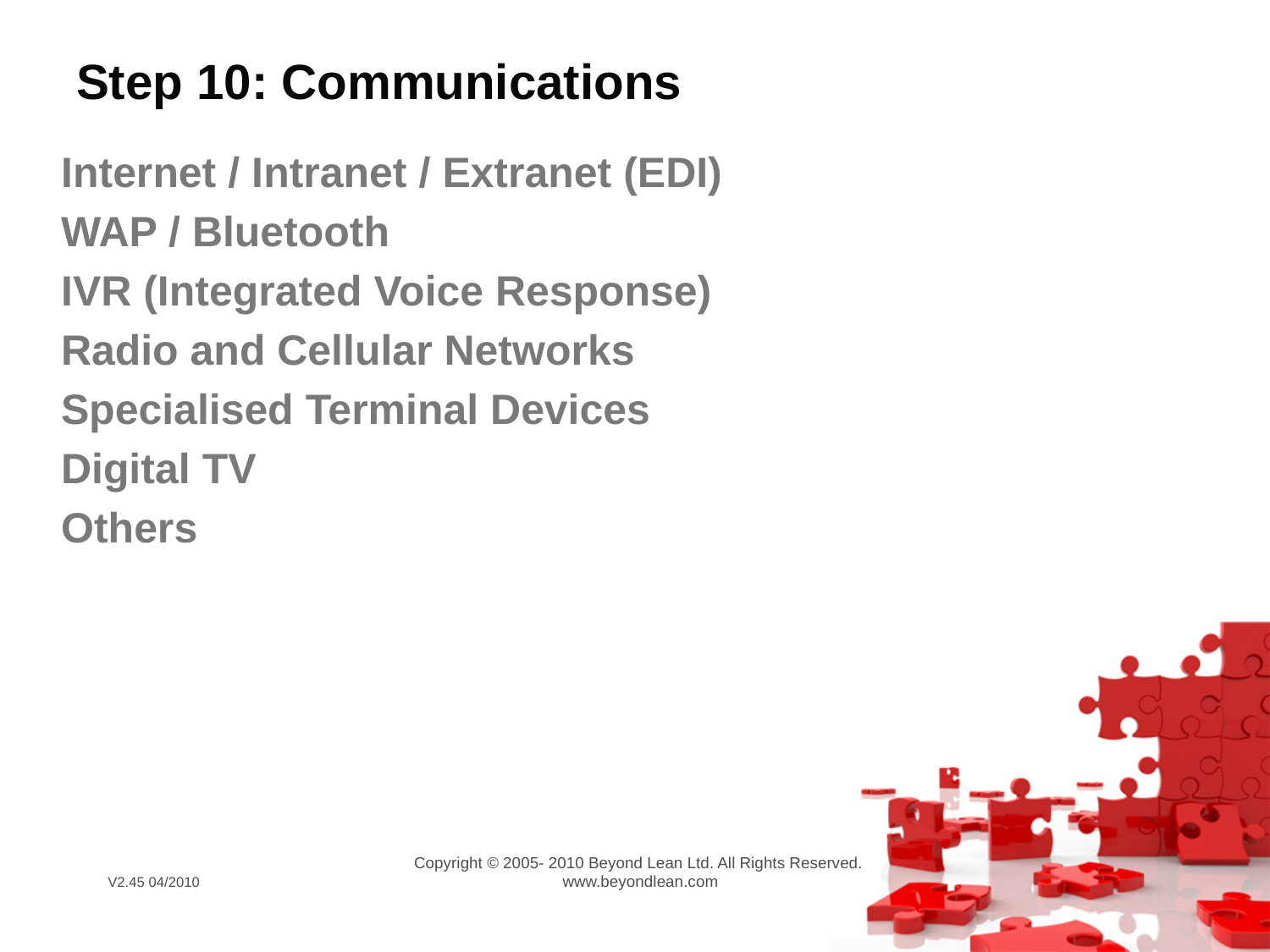

# Step 10: Communications
Internet / Intranet / Extranet (EDI)
WAP / Bluetooth
IVR (Integrated Voice Response)
Radio and Cellular Networks
Specialised Terminal Devices
Digital TV
Others